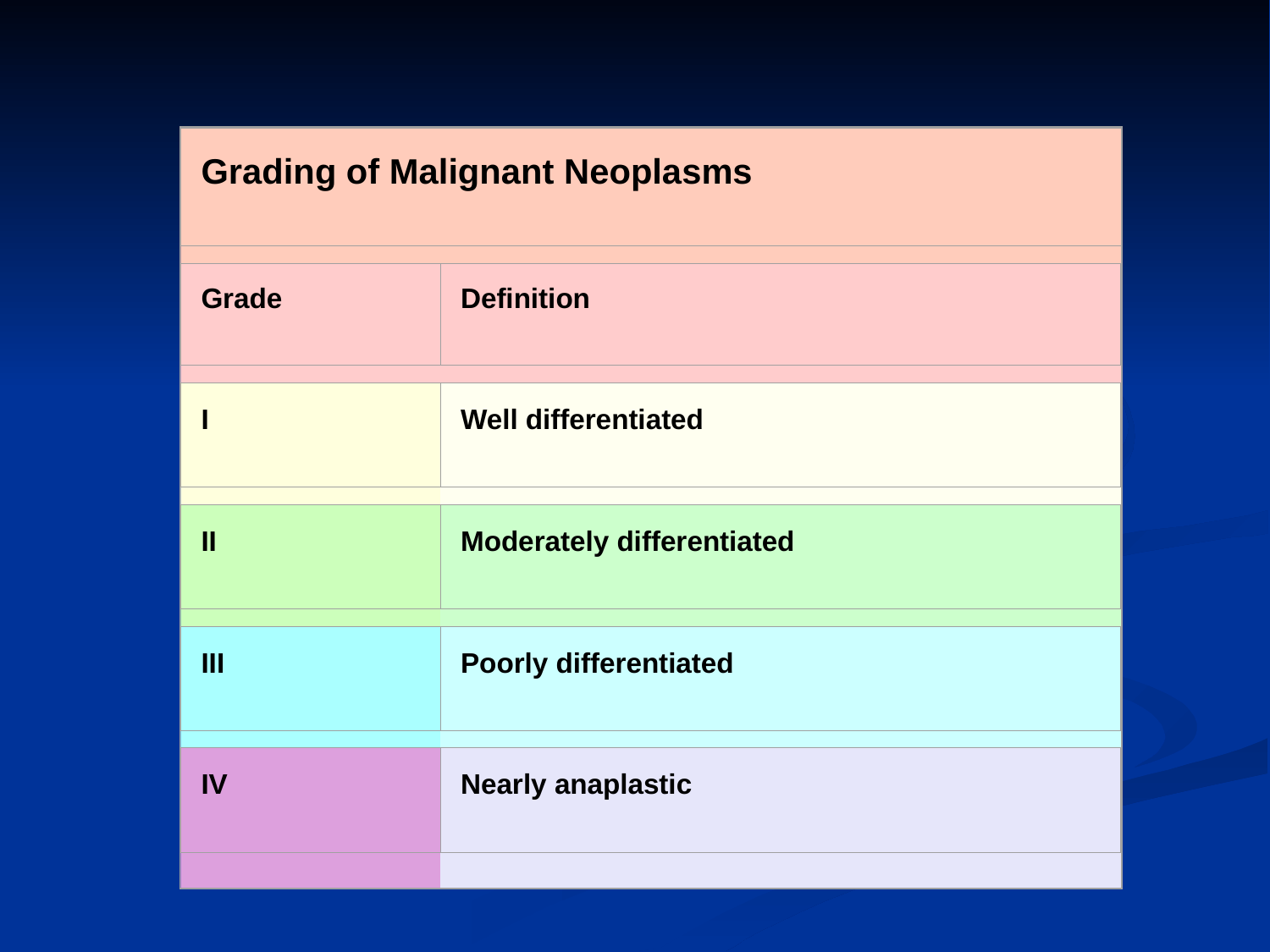

Grading of Malignant Neoplasms

Grade

Definition

I

Well differentiated

II

Moderately differentiated

III

Poorly differentiated

IV

Nearly anaplastic